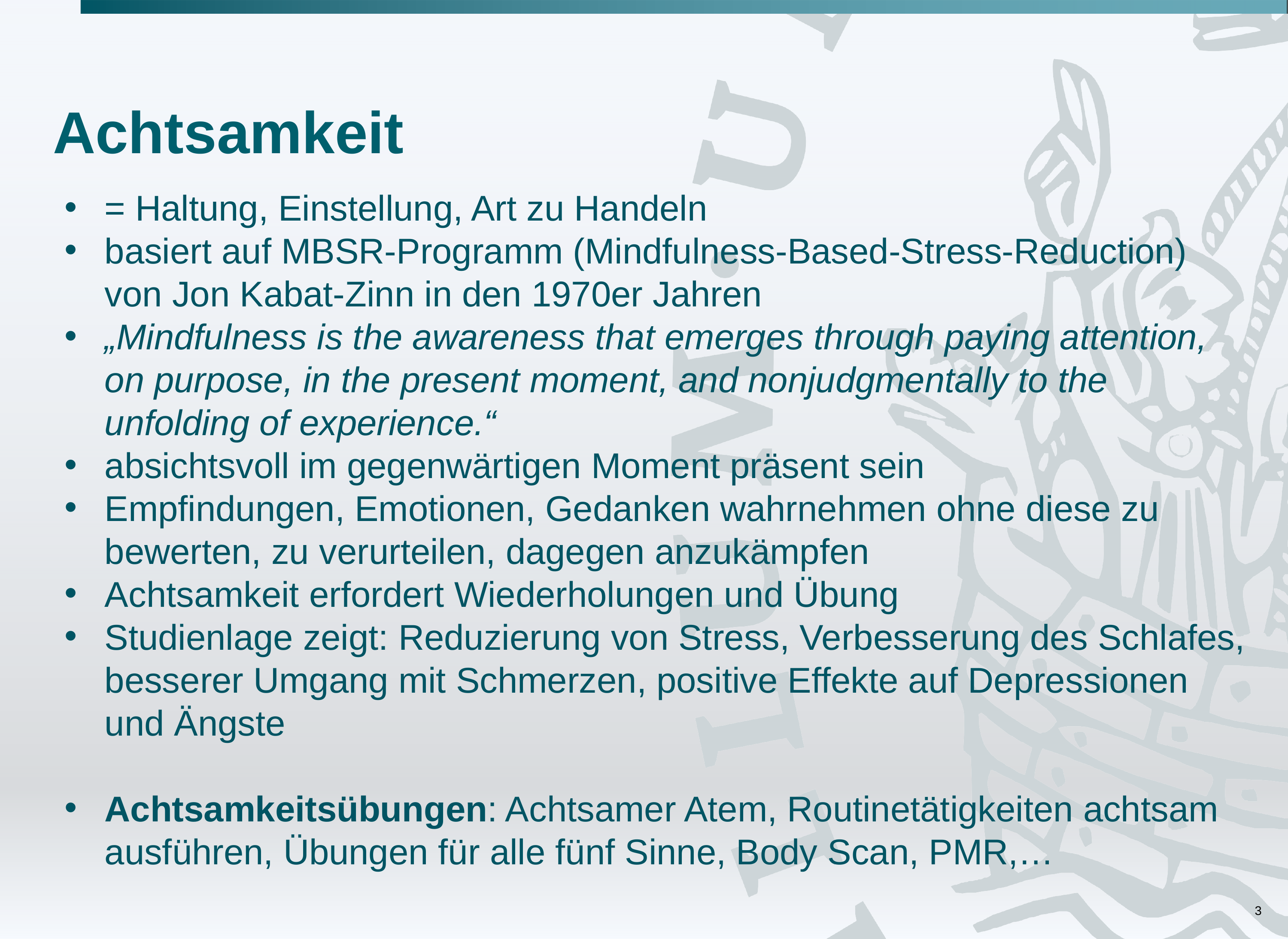

# Achtsamkeit
= Haltung, Einstellung, Art zu Handeln
basiert auf MBSR-Programm (Mindfulness-Based-Stress-Reduction) von Jon Kabat-Zinn in den 1970er Jahren
„Mindfulness is the awareness that emerges through paying attention, on purpose, in the present moment, and nonjudgmentally to the unfolding of experience.“
absichtsvoll im gegenwärtigen Moment präsent sein
Empfindungen, Emotionen, Gedanken wahrnehmen ohne diese zu bewerten, zu verurteilen, dagegen anzukämpfen
Achtsamkeit erfordert Wiederholungen und Übung
Studienlage zeigt: Reduzierung von Stress, Verbesserung des Schlafes, besserer Umgang mit Schmerzen, positive Effekte auf Depressionen und Ängste

Achtsamkeitsübungen: Achtsamer Atem, Routinetätigkeiten achtsam ausführen, Übungen für alle fünf Sinne, Body Scan, PMR,…
3